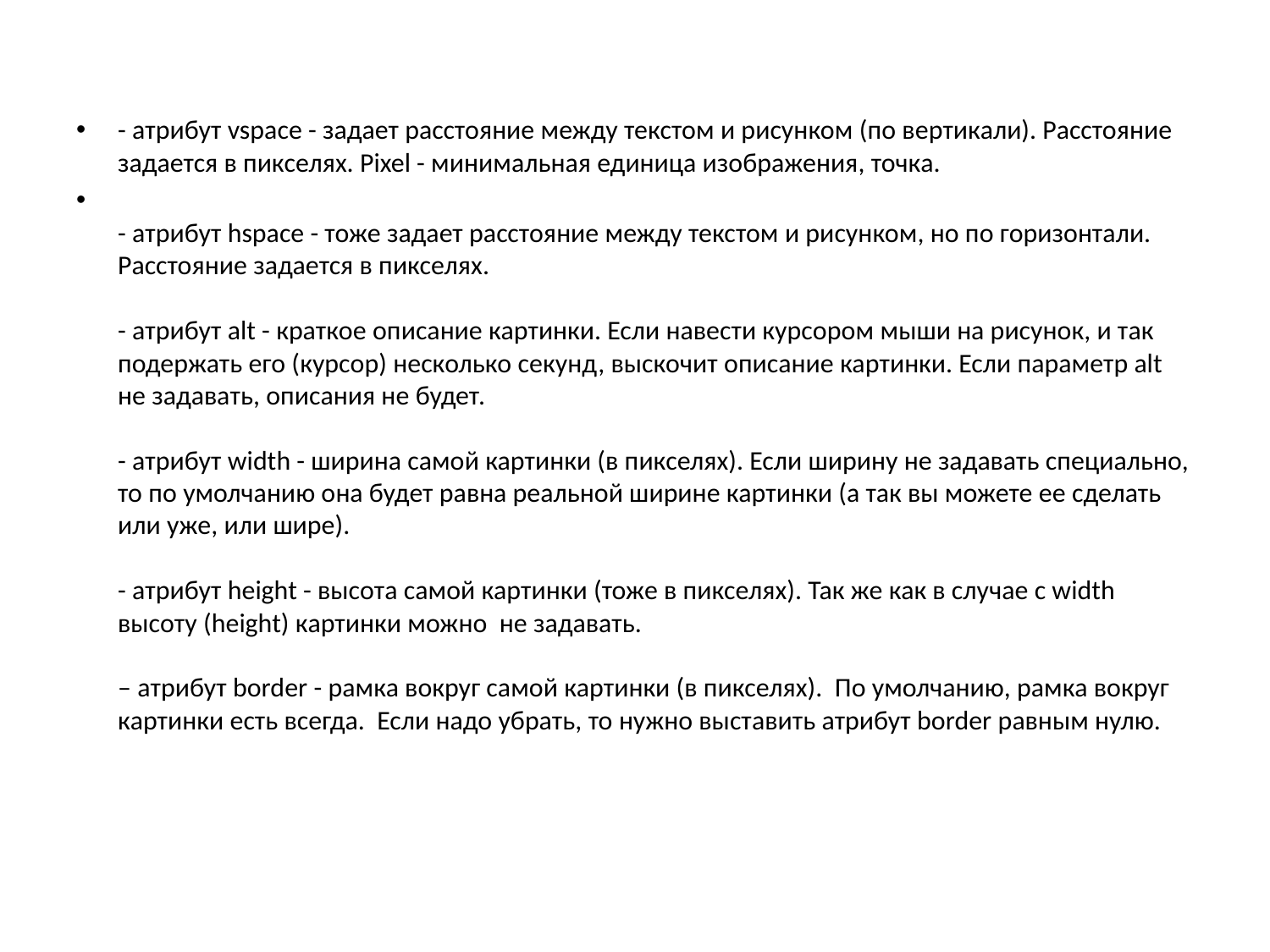

#
- атрибут vspace - задает расстояние между текстом и рисунком (по вертикали). Расстояние задается в пикселях. Pixel - минимальная единица изображения, точка.
- атрибут hspace - тоже задает расстояние между текстом и рисунком, но по горизонтали. Расстояние задается в пикселях.
- атрибут alt - краткое описание картинки. Если навести курсором мыши на рисунок, и так подержать его (курсор) несколько секунд, выскочит описание картинки. Если параметр alt не задавать, описания не будет.  
- атрибут width - ширина самой картинки (в пикселях). Если ширину не задавать специально, то по умолчанию она будет равна реальной ширине картинки (а так вы можете ее сделать или уже, или шире). 
- атрибут height - высота самой картинки (тоже в пикселях). Так же как в случае с width высоту (height) картинки можно  не задавать.  
– атрибут border - рамка вокруг самой картинки (в пикселях).  По умолчанию, рамка вокруг картинки есть всегда.  Если надо убрать, то нужно выставить атрибут border равным нулю.